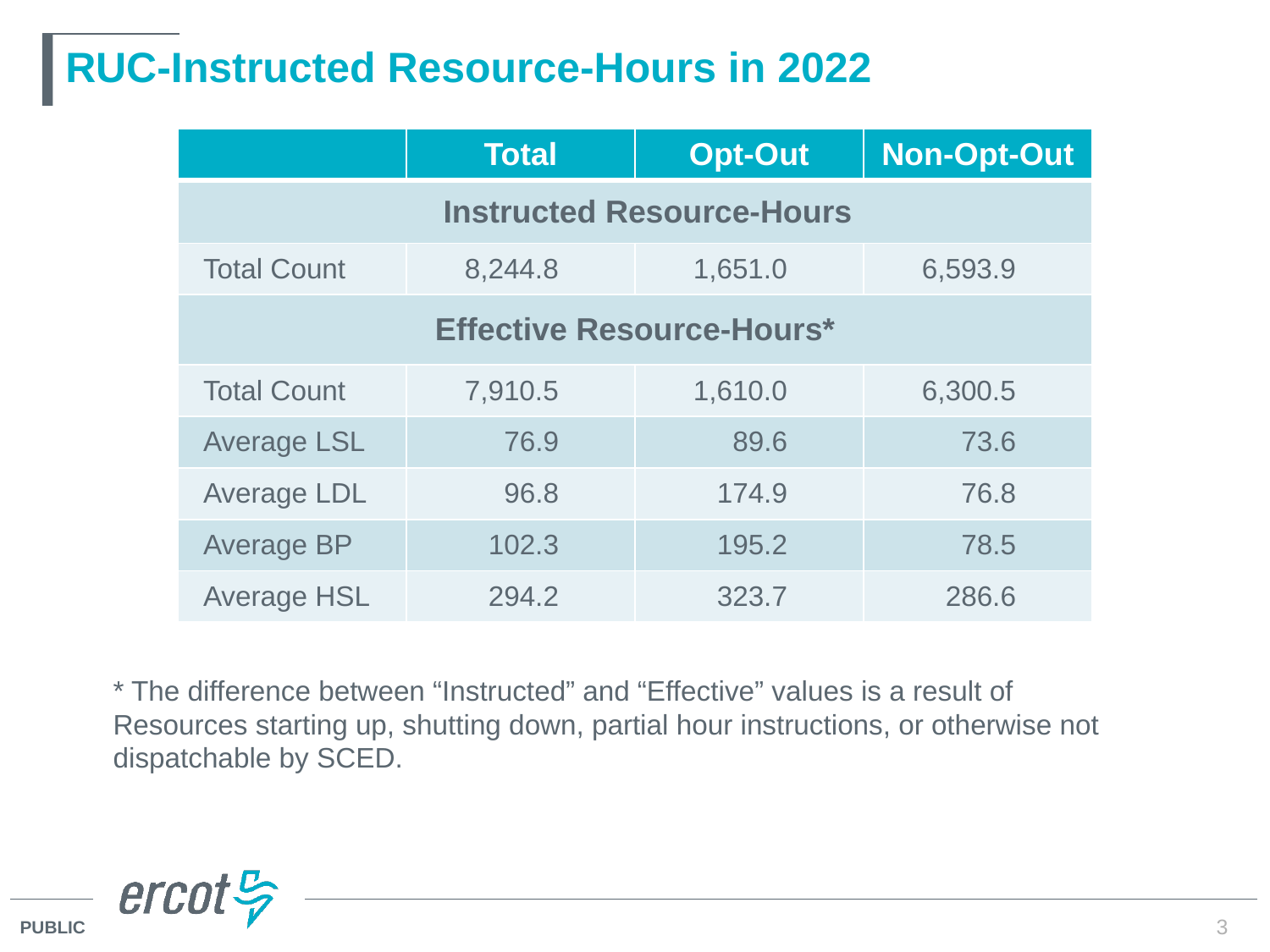

# RUC-Instructed Resource-Hours in 2022
|  | Total | Opt-Out | Non-Opt-Out |
| --- | --- | --- | --- |
| Instructed Resource-Hours |  |  |  |
| Total Count | 8,244.8 | 1,651.0 | 6,593.9 |
| Effective Resource-Hours\* |  |  |  |
| Total Count | 7,910.5 | 1,610.0 | 6,300.5 |
| Average LSL | 76.9 | 89.6 | 73.6 |
| Average LDL | 96.8 | 174.9 | 76.8 |
| Average BP | 102.3 | 195.2 | 78.5 |
| Average HSL | 294.2 | 323.7 | 286.6 |
* The difference between “Instructed” and “Effective” values is a result of Resources starting up, shutting down, partial hour instructions, or otherwise not dispatchable by SCED.
3